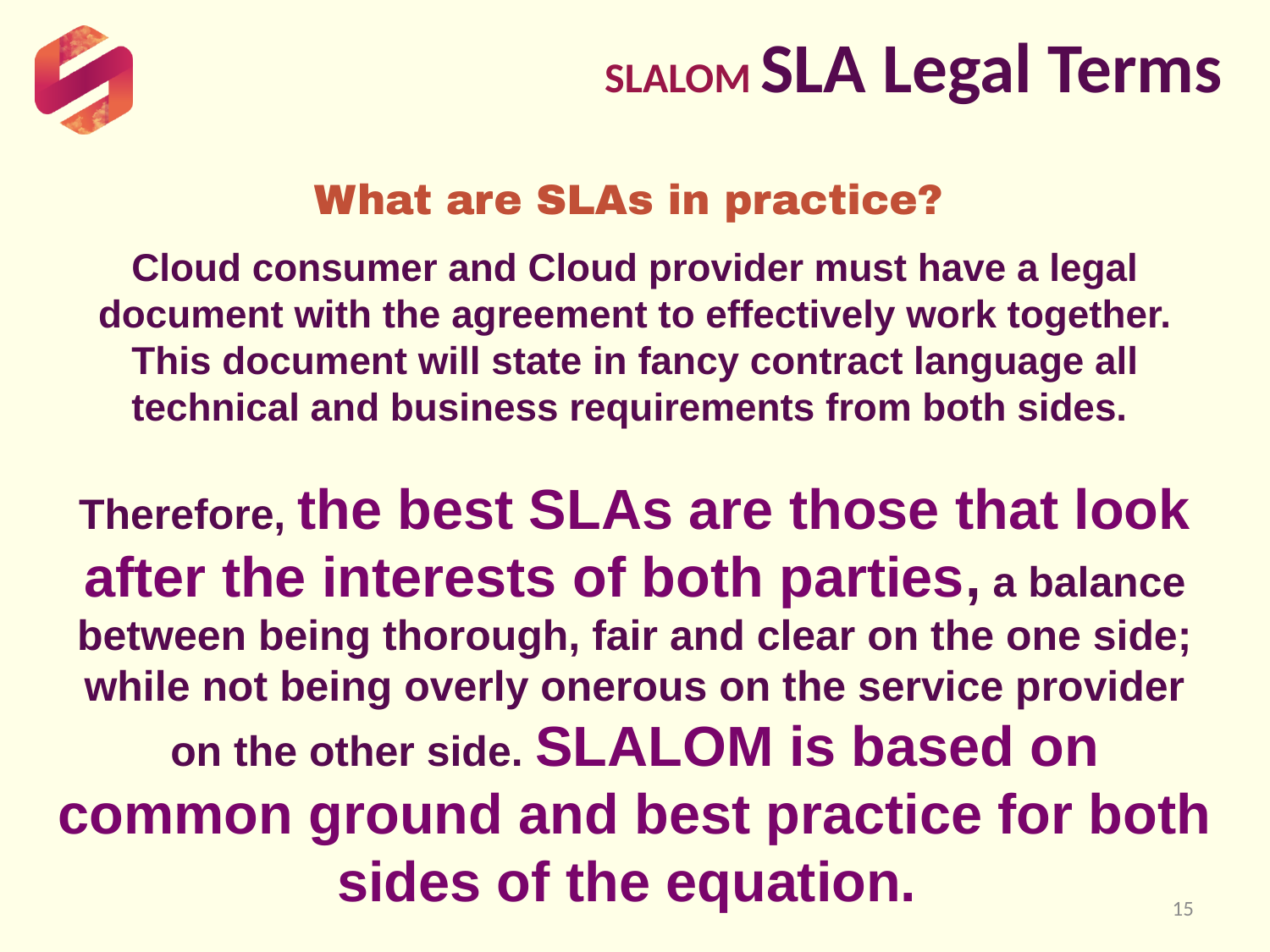

SLALOM SLA Legal Terms
What are SLAs in practice?
Cloud consumer and Cloud provider must have a legal document with the agreement to effectively work together. This document will state in fancy contract language all technical and business requirements from both sides.

Therefore, the best SLAs are those that look after the interests of both parties, a balance between being thorough, fair and clear on the one side; while not being overly onerous on the service provider on the other side. SLALOM is based on common ground and best practice for both sides of the equation.
15